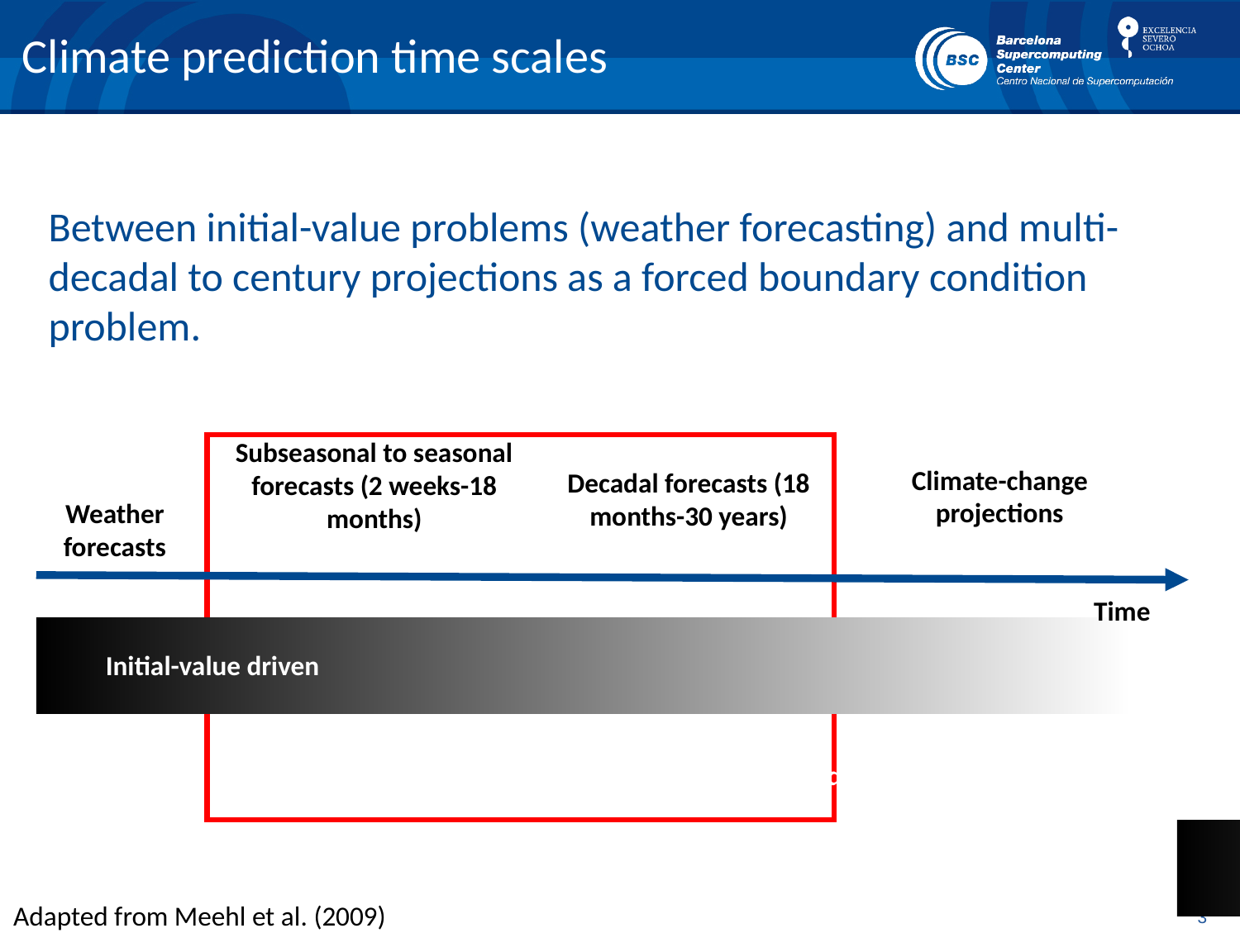

Climate prediction time scales
Between initial-value problems (weather forecasting) and multi-decadal to century projections as a forced boundary condition problem.
Subseasonal to seasonal forecasts (2 weeks-18 months)

Climate-change projections
Decadal forecasts (18 months-30 years)
Weather forecasts

Time

Initial-value driven
Boundary-condition driven

Adapted from Meehl et al. (2009)